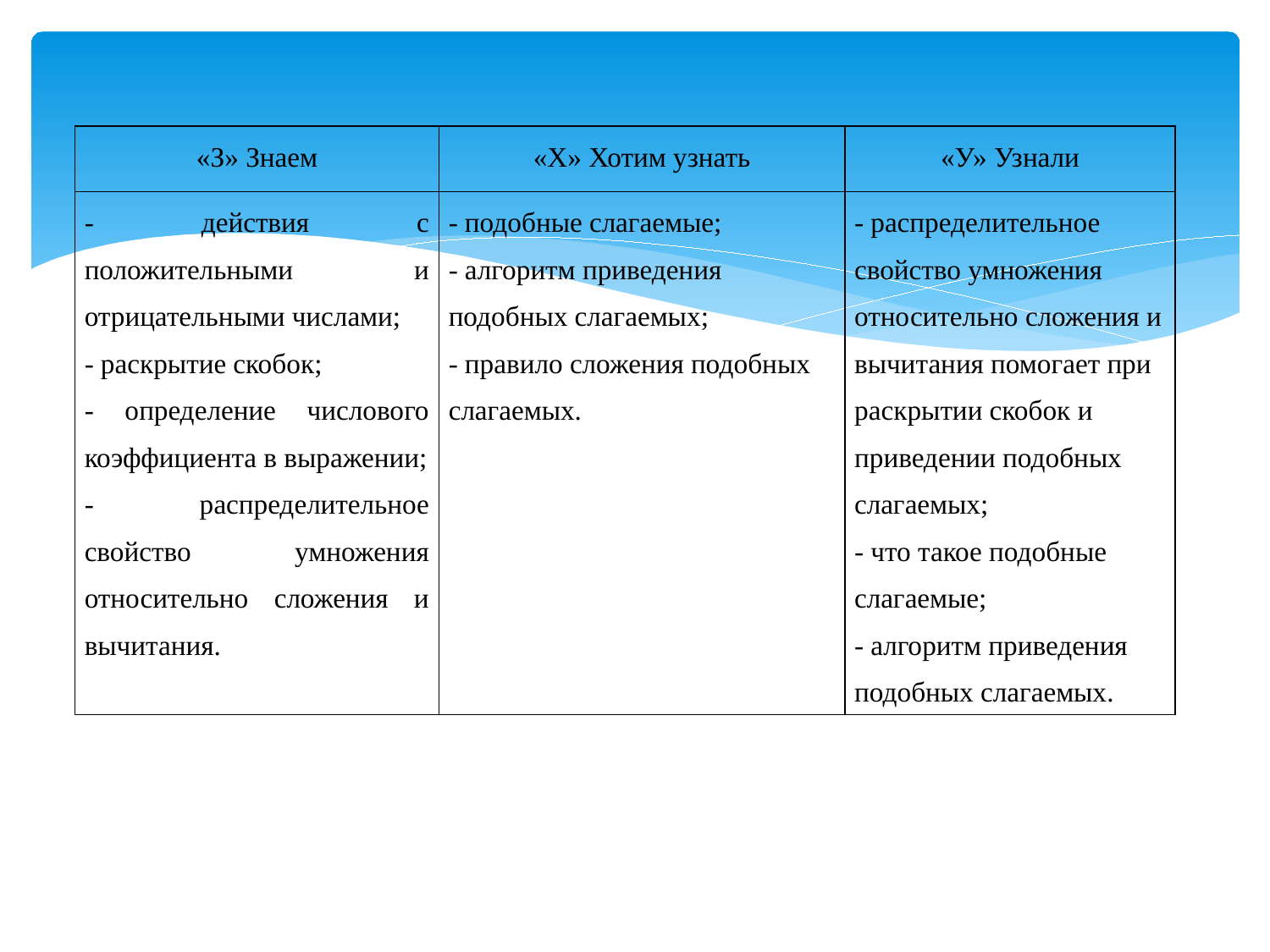

| «З» Знаем | «Х» Хотим узнать | «У» Узнали |
| --- | --- | --- |
| - действия с положительными и отрицательными числами; - раскрытие скобок; - определение числового коэффициента в выражении; - распределительное свойство умножения относительно сложения и вычитания. | - подобные слагаемые; - алгоритм приведения подобных слагаемых; - правило сложения подобных слагаемых. | - распределительное свойство умножения относительно сложения и вычитания помогает при раскрытии скобок и приведении подобных слагаемых; - что такое подобные слагаемые; - алгоритм приведения подобных слагаемых. |